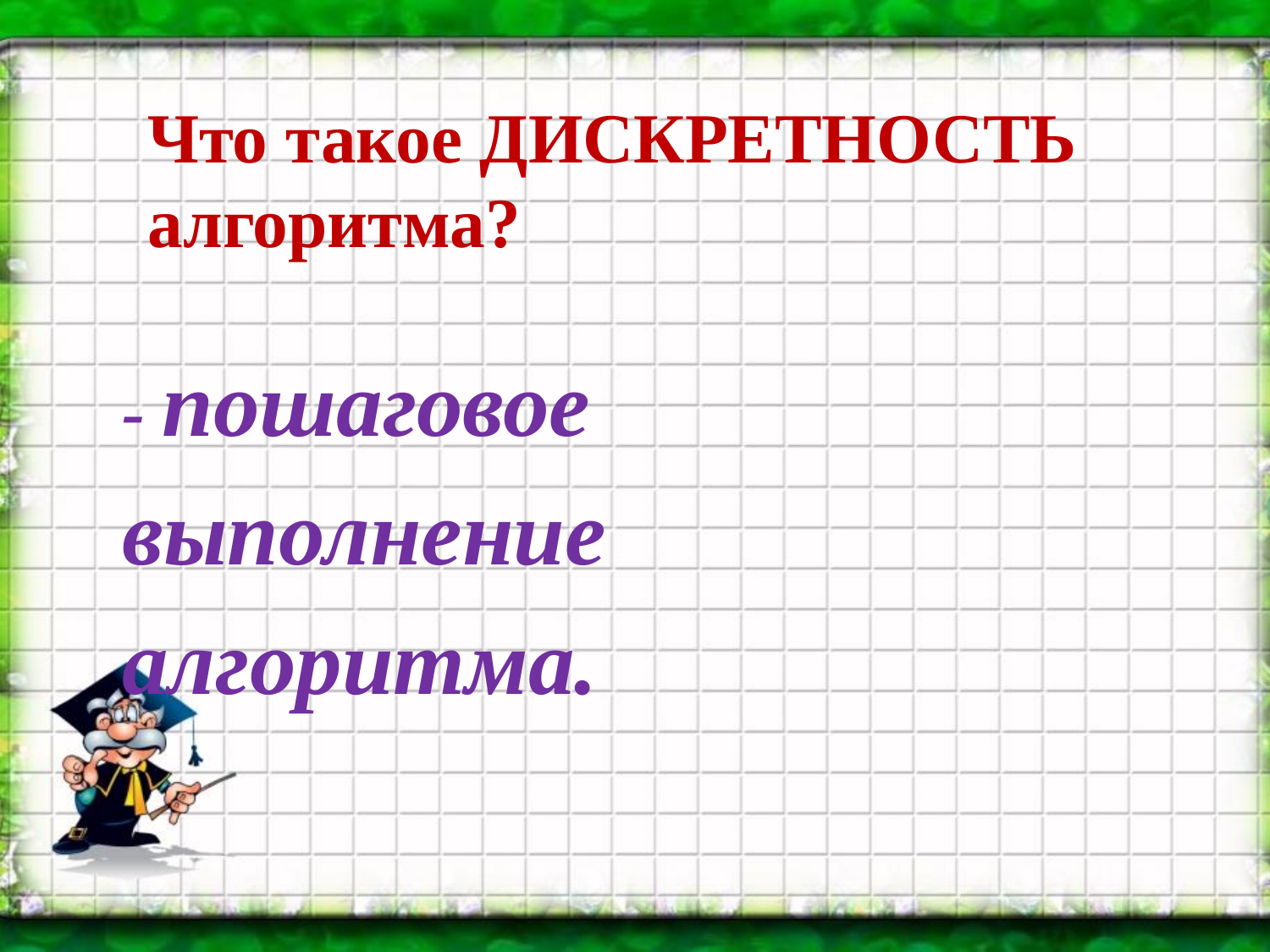

Что такое ДИСКРЕТНОСТЬ алгоритма?
		- пошаговое
				выполнение
					алгоритма.